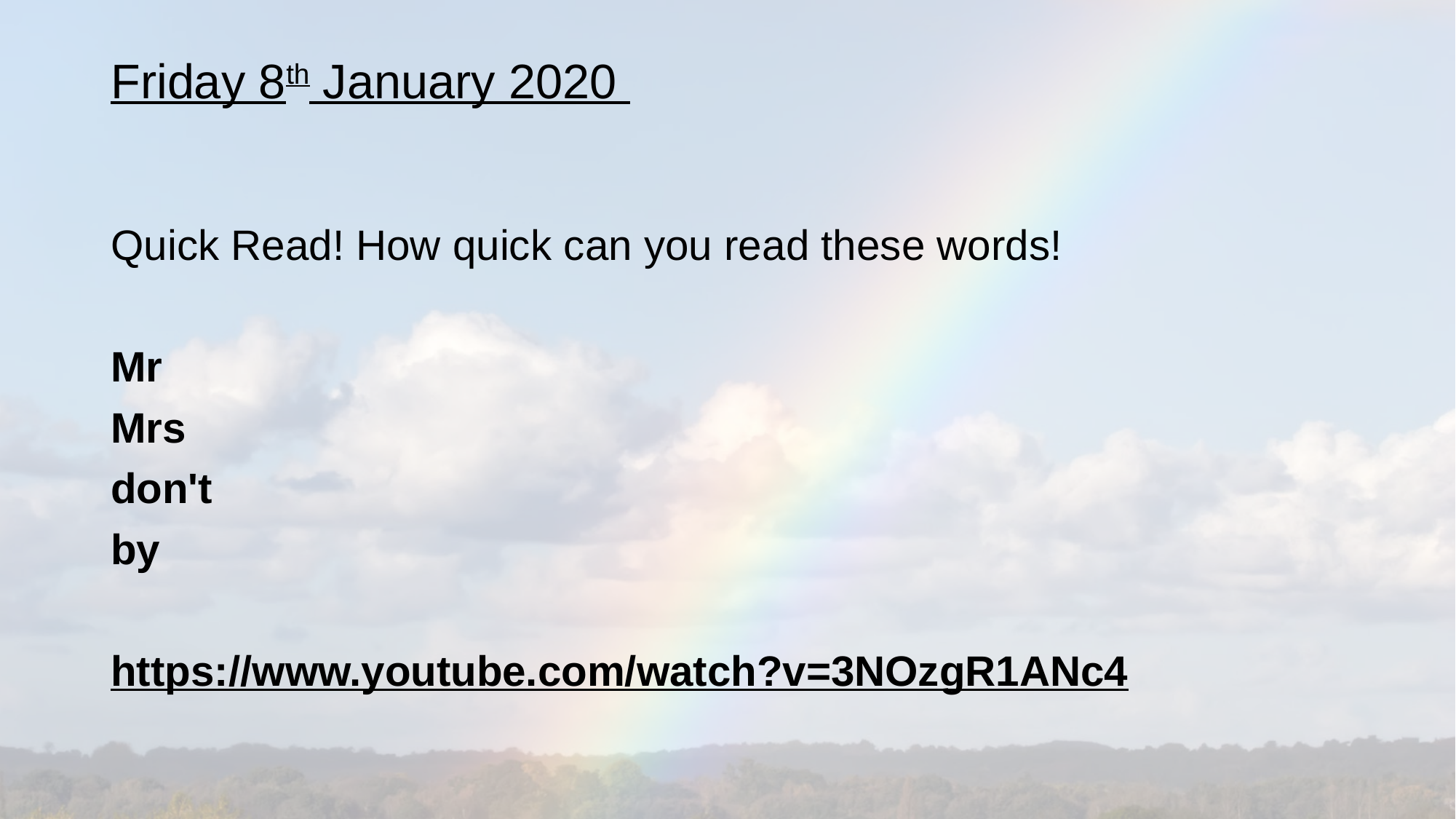

# Friday 8th January 2020
Quick Read! How quick can you read these words!

Mr
Mrs
don't
by

https://www.youtube.com/watch?v=3NOzgR1ANc4